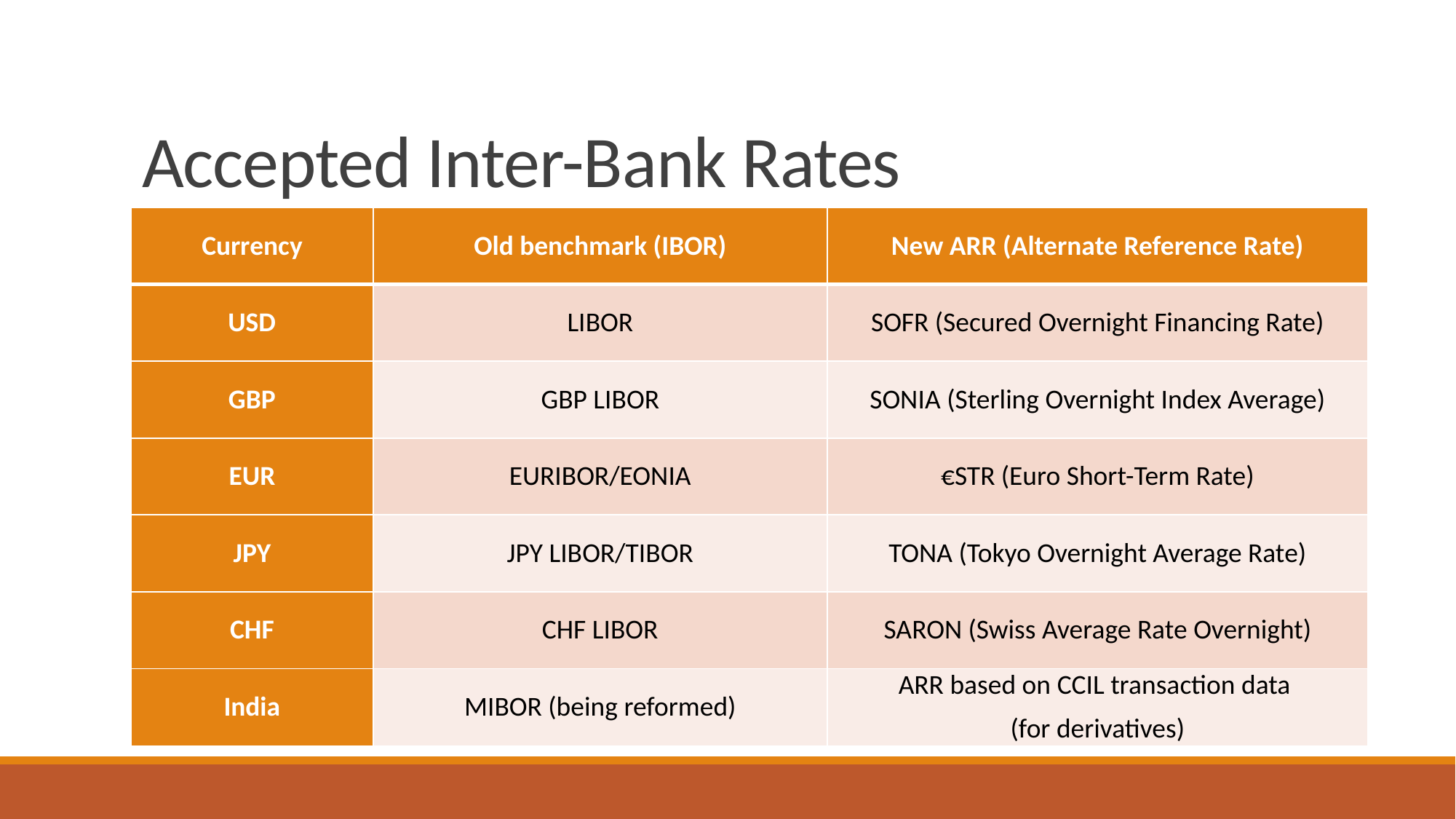

# Accepted Inter-Bank Rates
| Currency | Old benchmark (IBOR) | New ARR (Alternate Reference Rate) |
| --- | --- | --- |
| USD | LIBOR | SOFR (Secured Overnight Financing Rate) |
| GBP | GBP LIBOR | SONIA (Sterling Overnight Index Average) |
| EUR | EURIBOR/EONIA | €STR (Euro Short-Term Rate) |
| JPY | JPY LIBOR/TIBOR | TONA (Tokyo Overnight Average Rate) |
| CHF | CHF LIBOR | SARON (Swiss Average Rate Overnight) |
| India | MIBOR (being reformed) | ARR based on CCIL transaction data (for derivatives) |